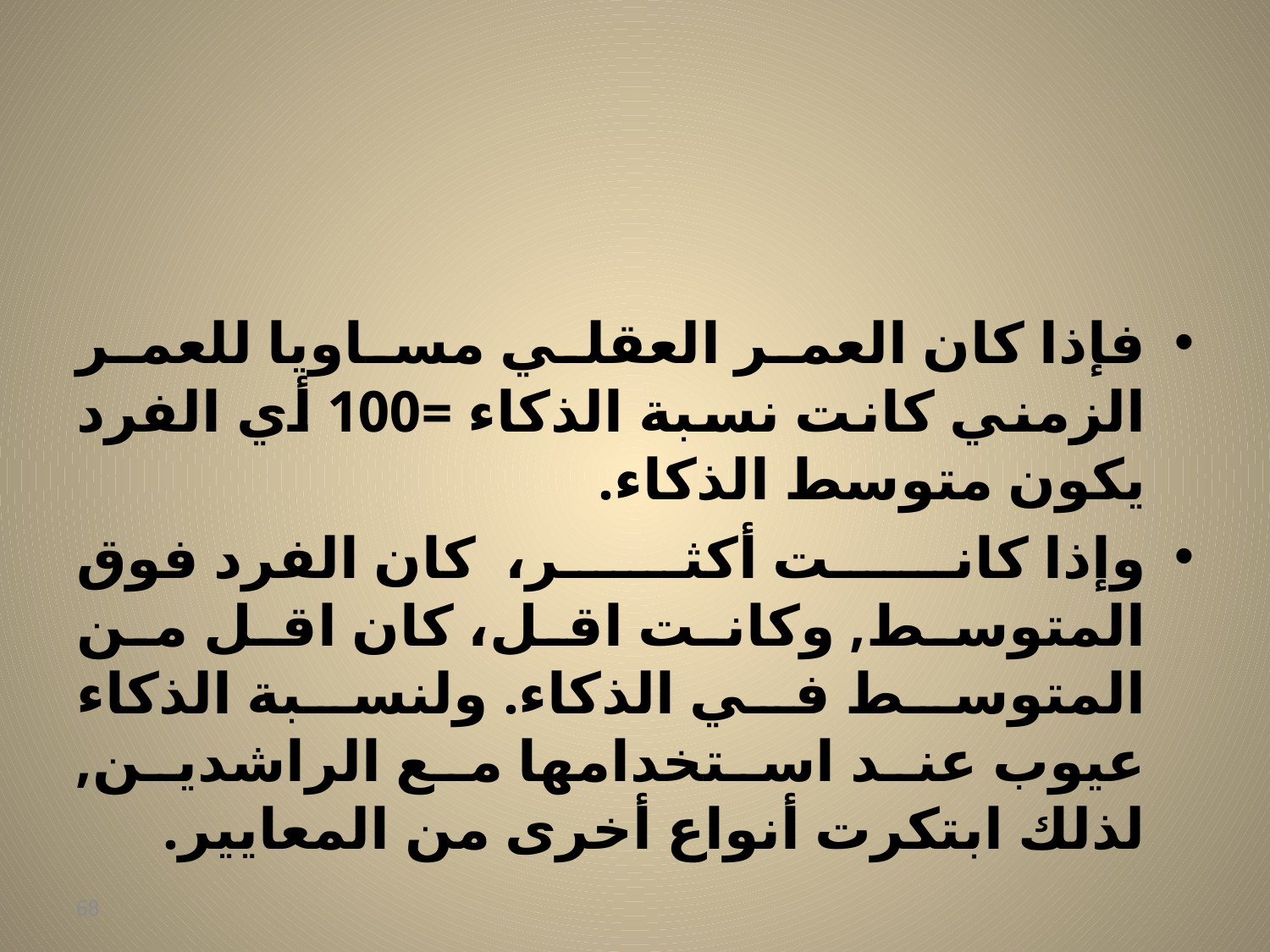

#

فإذا كان العمر العقلي مساويا للعمر الزمني كانت نسبة الذكاء =100 أي الفرد يكون متوسط الذكاء.
وإذا كانت أكثر،  كان الفرد فوق المتوسط, وكانت اقل، كان اقل من المتوسط في الذكاء. ولنسبة الذكاء عيوب عند استخدامها مع الراشدين, لذلك ابتكرت أنواع أخرى من المعايير.

68